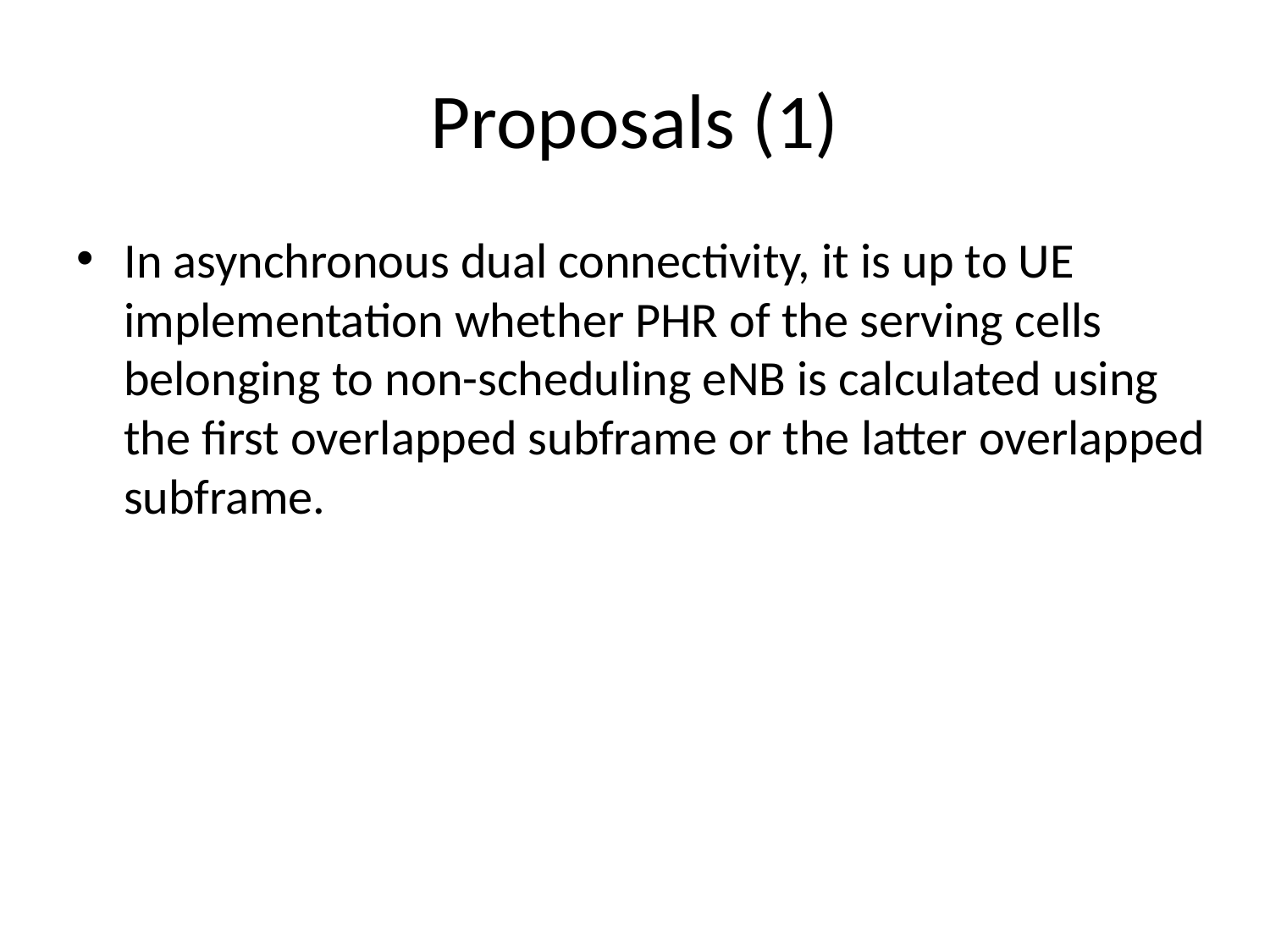

# Proposals (1)
In asynchronous dual connectivity, it is up to UE implementation whether PHR of the serving cells belonging to non-scheduling eNB is calculated using the first overlapped subframe or the latter overlapped subframe.